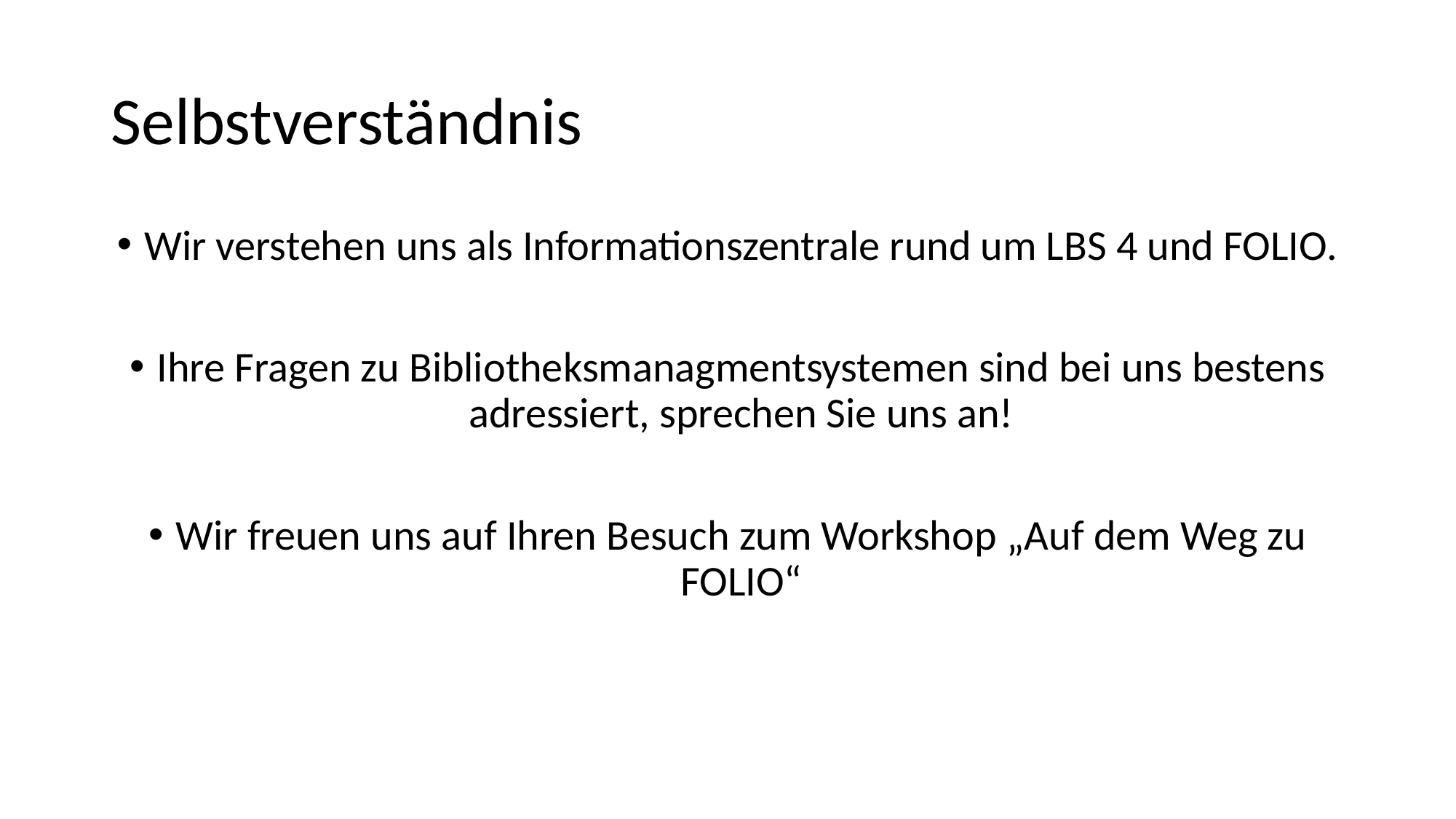

# Selbstverständnis
Wir verstehen uns als Informationszentrale rund um LBS 4 und FOLIO.

Ihre Fragen zu Bibliotheksmanagmentsystemen sind bei uns bestens adressiert, sprechen Sie uns an!

Wir freuen uns auf Ihren Besuch zum Workshop „Auf dem Weg zu FOLIO“